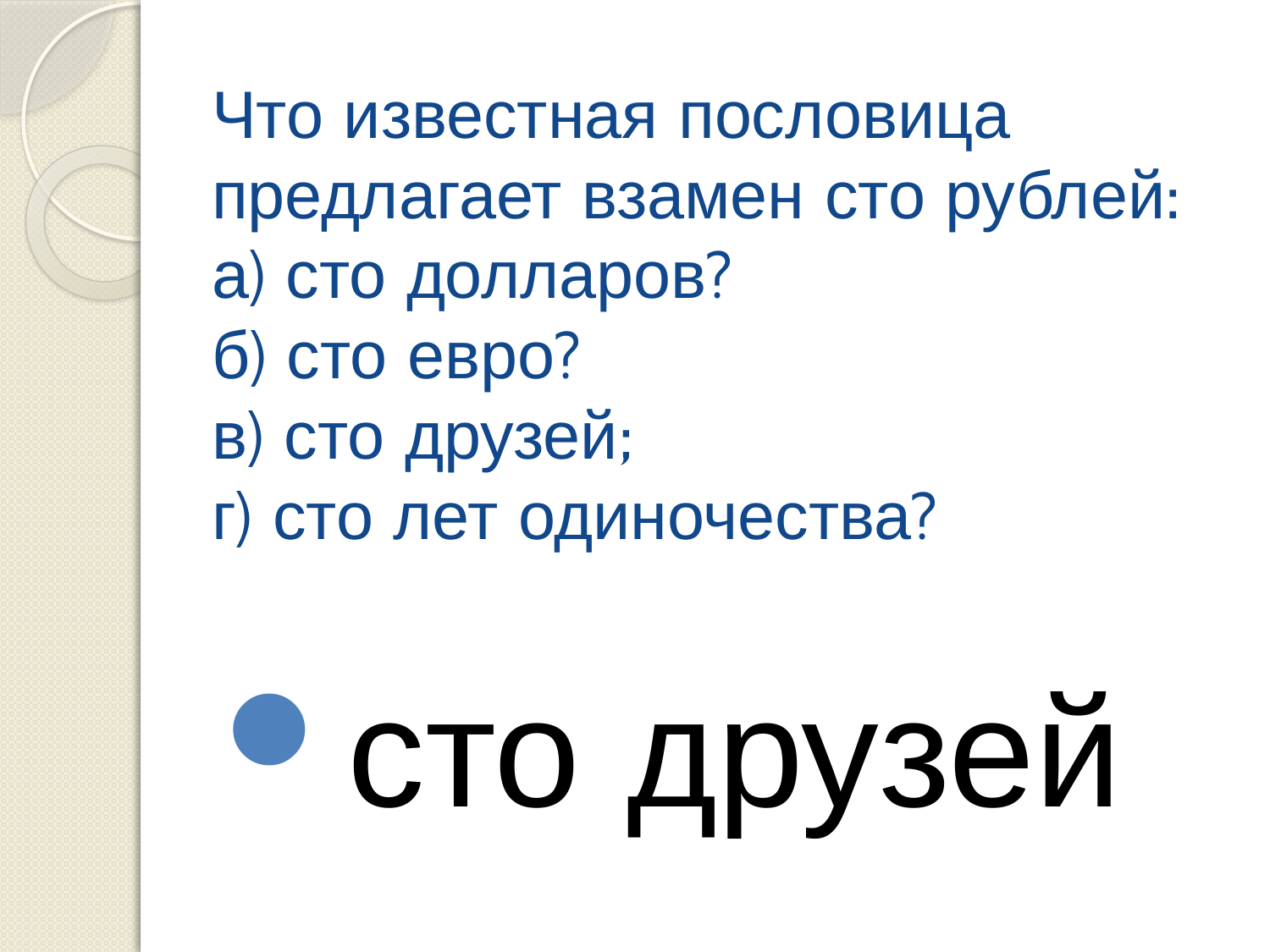

# Что известная пословица предлагает взамен сто рублей: а) сто долларов? б) сто евро? в) сто друзей; г) сто лет одиночества?
сто друзей